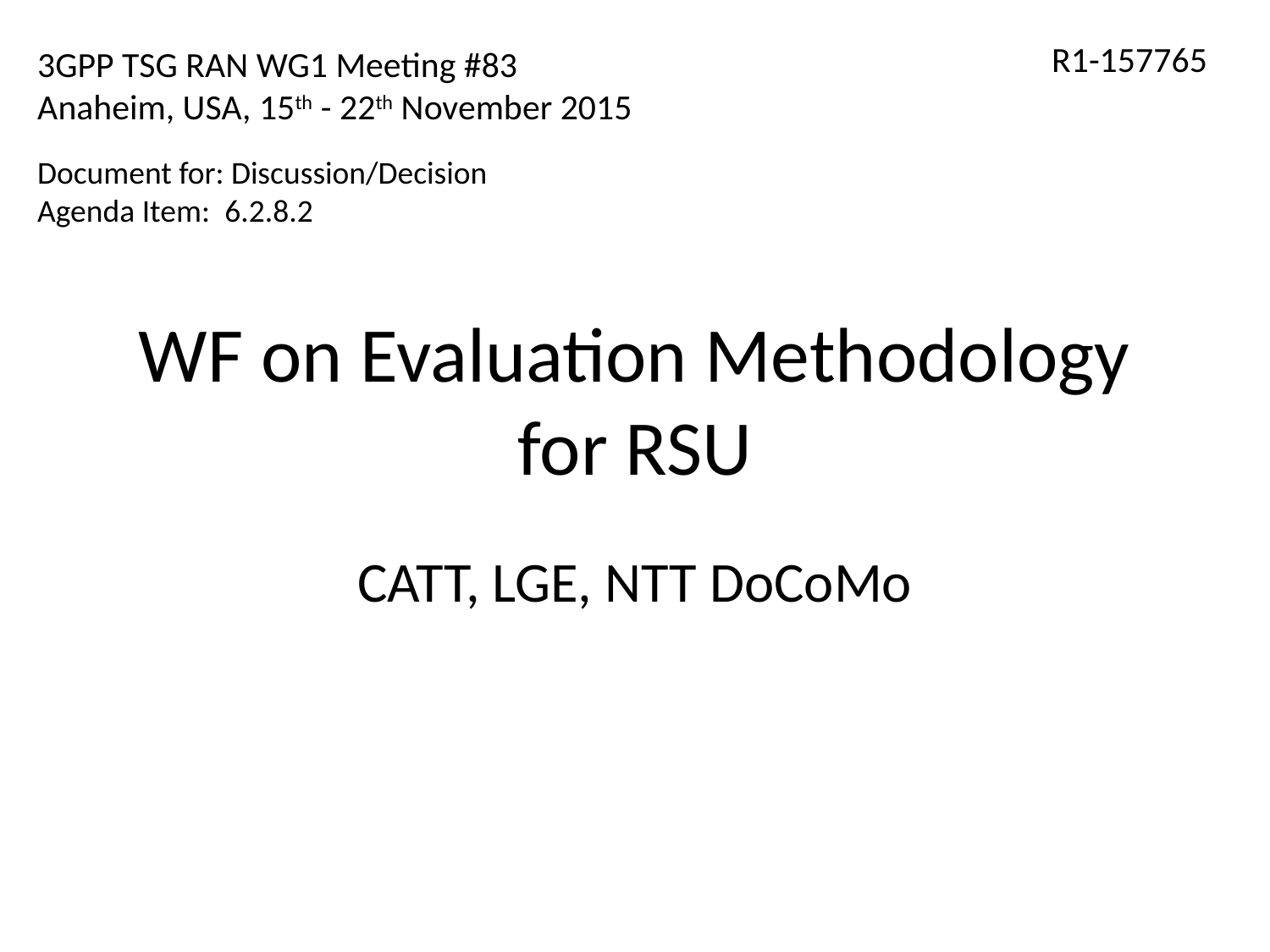

R1-157765
3GPP TSG RAN WG1 Meeting #83
Anaheim, USA, 15th - 22th November 2015
Document for: Discussion/Decision
Agenda Item:  6.2.8.2
# WF on Evaluation Methodology for RSU
CATT, LGE, NTT DoCoMo